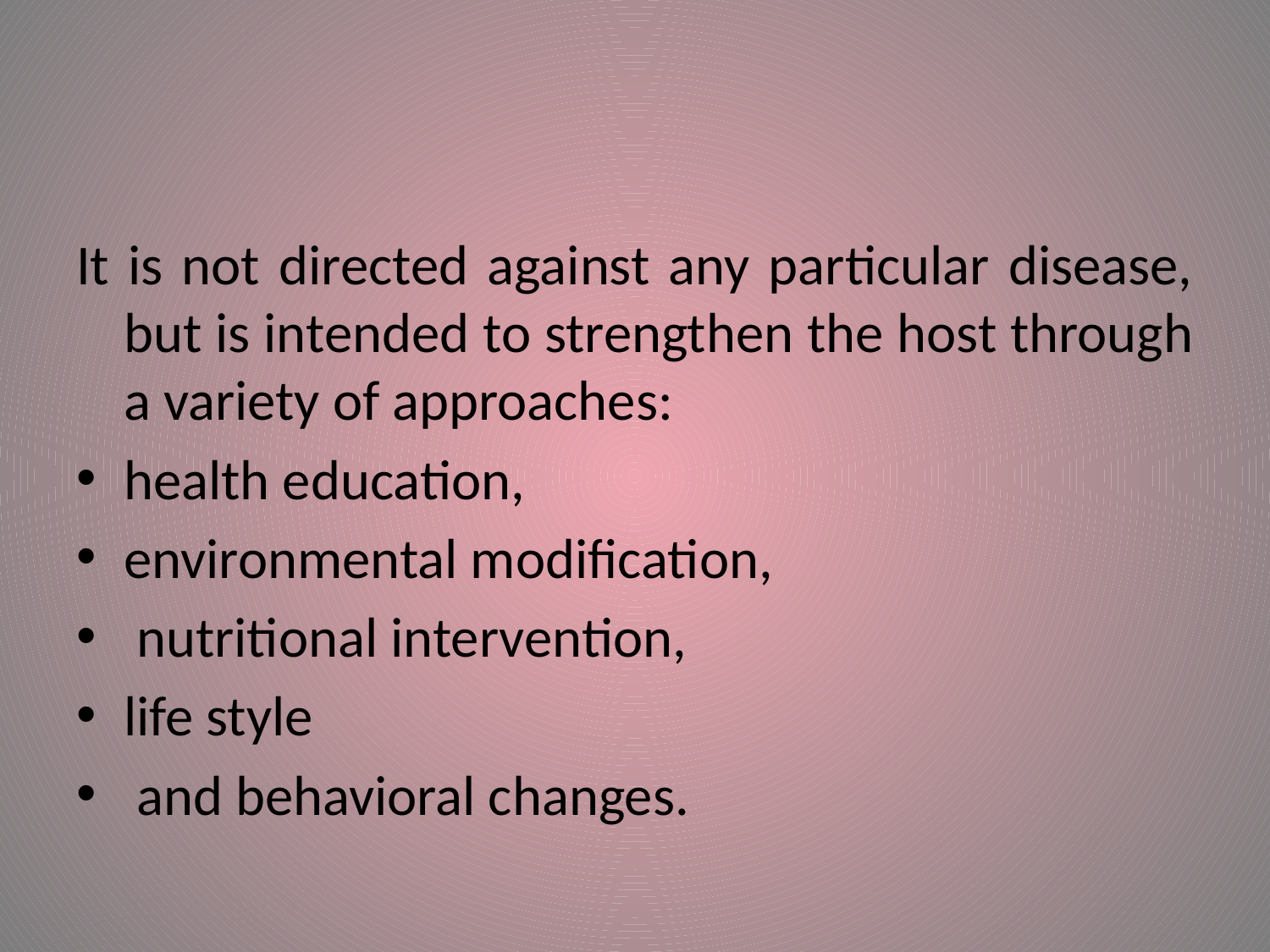

#
It is not directed against any particular disease, but is intended to strengthen the host through a variety of approaches:
health education,
environmental modification,
 nutritional intervention,
life style
 and behavioral changes.